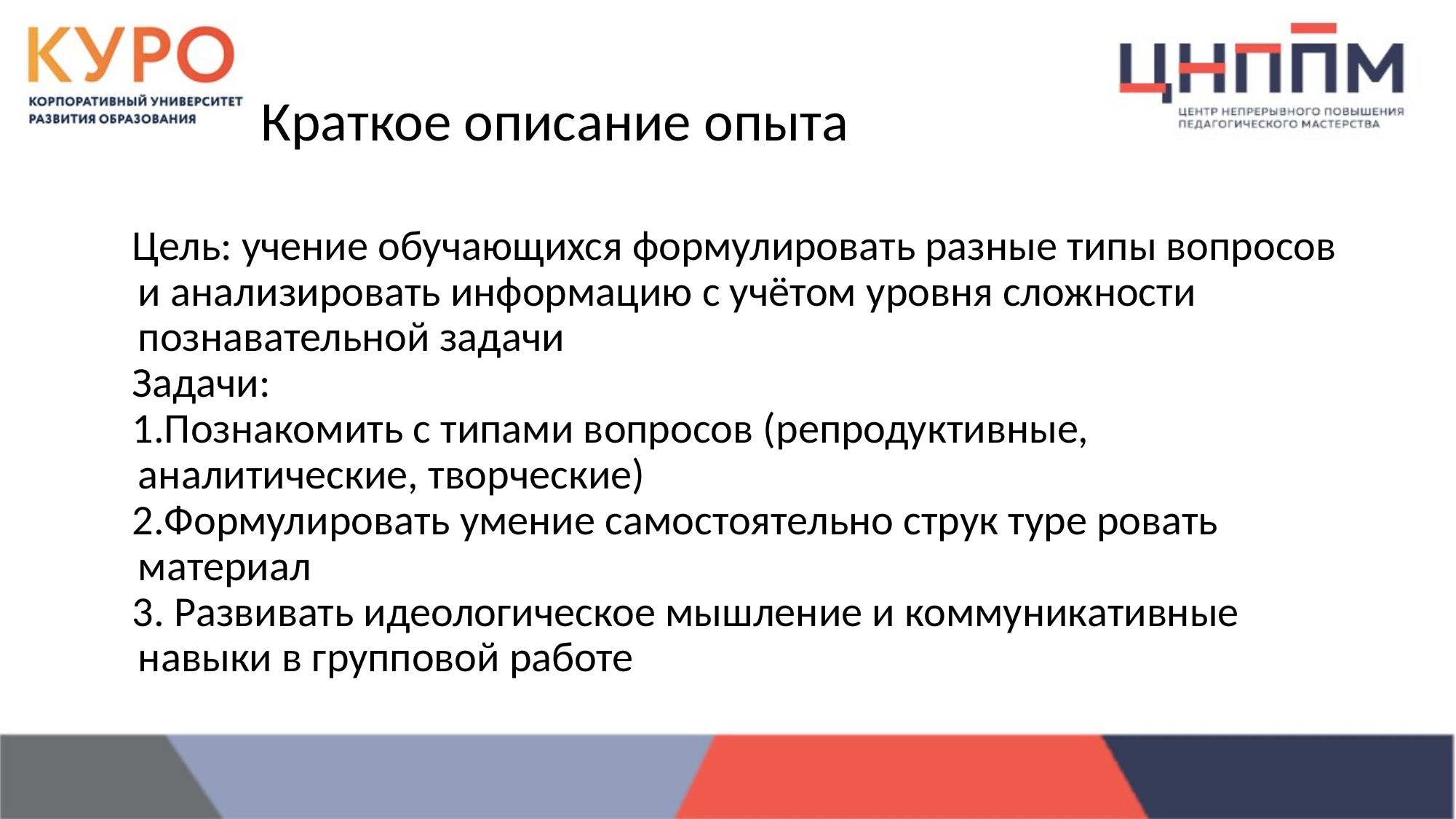

# Краткое описание опыта
Цель: учение обучающихся формулировать разные типы вопросов и анализировать информацию с учётом уровня сложности познавательной задачи
Задачи:
1.Познакомить с типами вопросов (репродуктивные, аналитические, творческие)
2.Формулировать умение самостоятельно струк туре ровать материал
3. Развивать идеологическое мышление и коммуникативные навыки в групповой работе